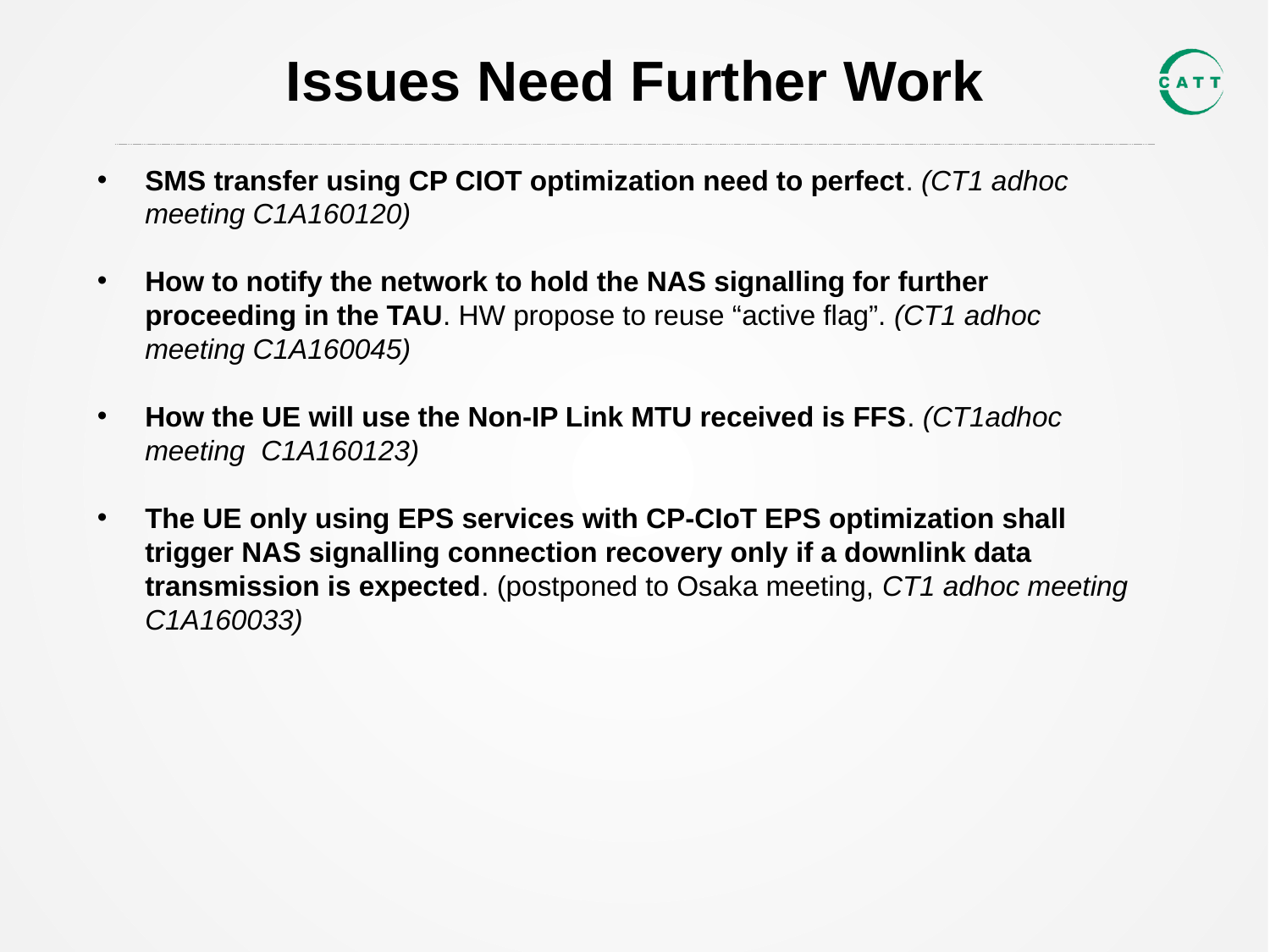

# Issues Need Further Work
SMS transfer using CP CIOT optimization need to perfect. (CT1 adhoc meeting C1A160120)

How to notify the network to hold the NAS signalling for further proceeding in the TAU. HW propose to reuse “active flag”. (CT1 adhoc meeting C1A160045)

How the UE will use the Non-IP Link MTU received is FFS. (CT1adhoc meeting  C1A160123)

The UE only using EPS services with CP-CIoT EPS optimization shall trigger NAS signalling connection recovery only if a downlink data transmission is expected. (postponed to Osaka meeting, CT1 adhoc meeting C1A160033)